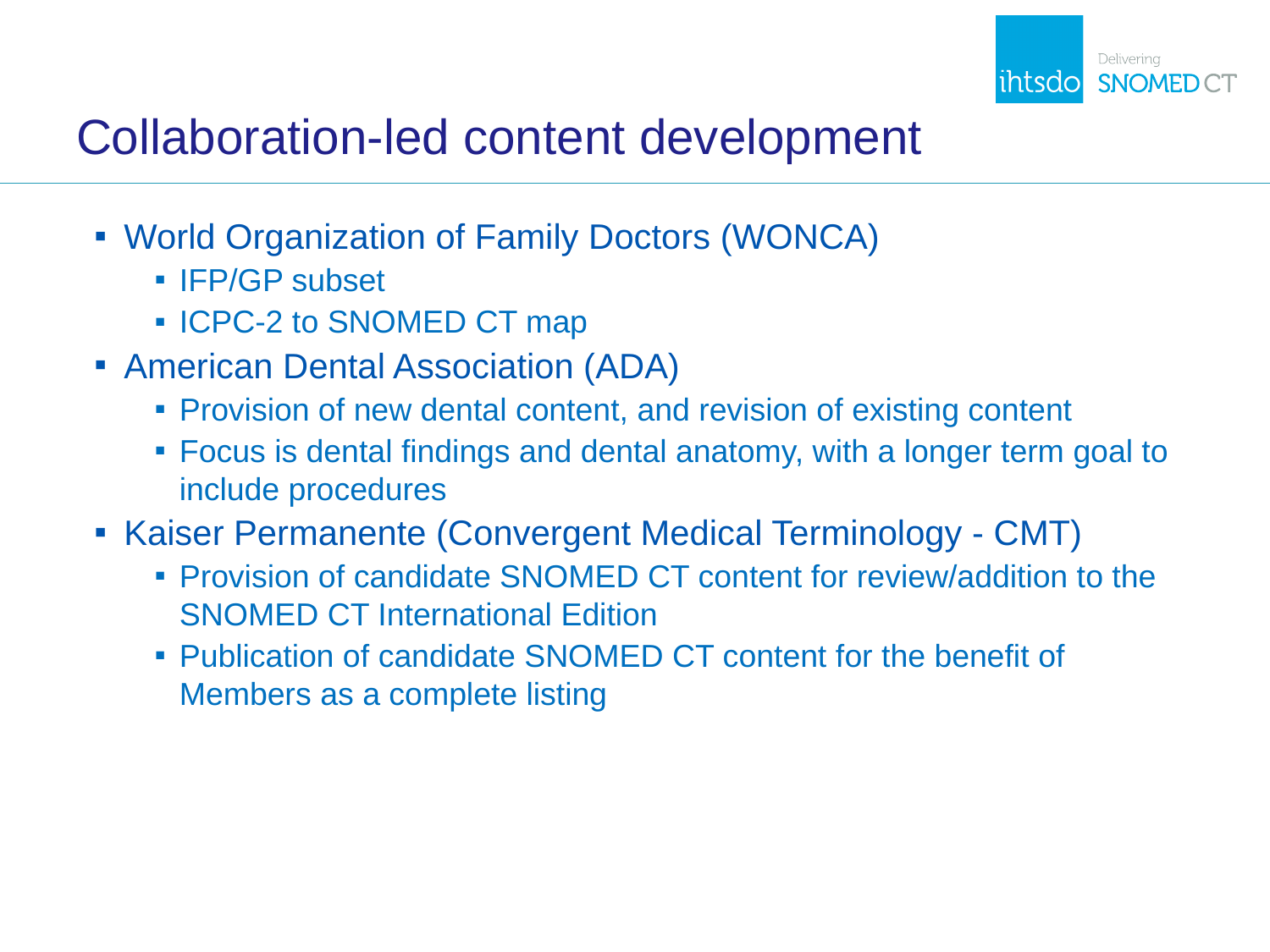

# Collaboration-led content development
World Organization of Family Doctors (WONCA)
IFP/GP subset
ICPC-2 to SNOMED CT map
American Dental Association (ADA)
Provision of new dental content, and revision of existing content
Focus is dental findings and dental anatomy, with a longer term goal to include procedures
Kaiser Permanente (Convergent Medical Terminology - CMT)
Provision of candidate SNOMED CT content for review/addition to the SNOMED CT International Edition
Publication of candidate SNOMED CT content for the benefit of Members as a complete listing